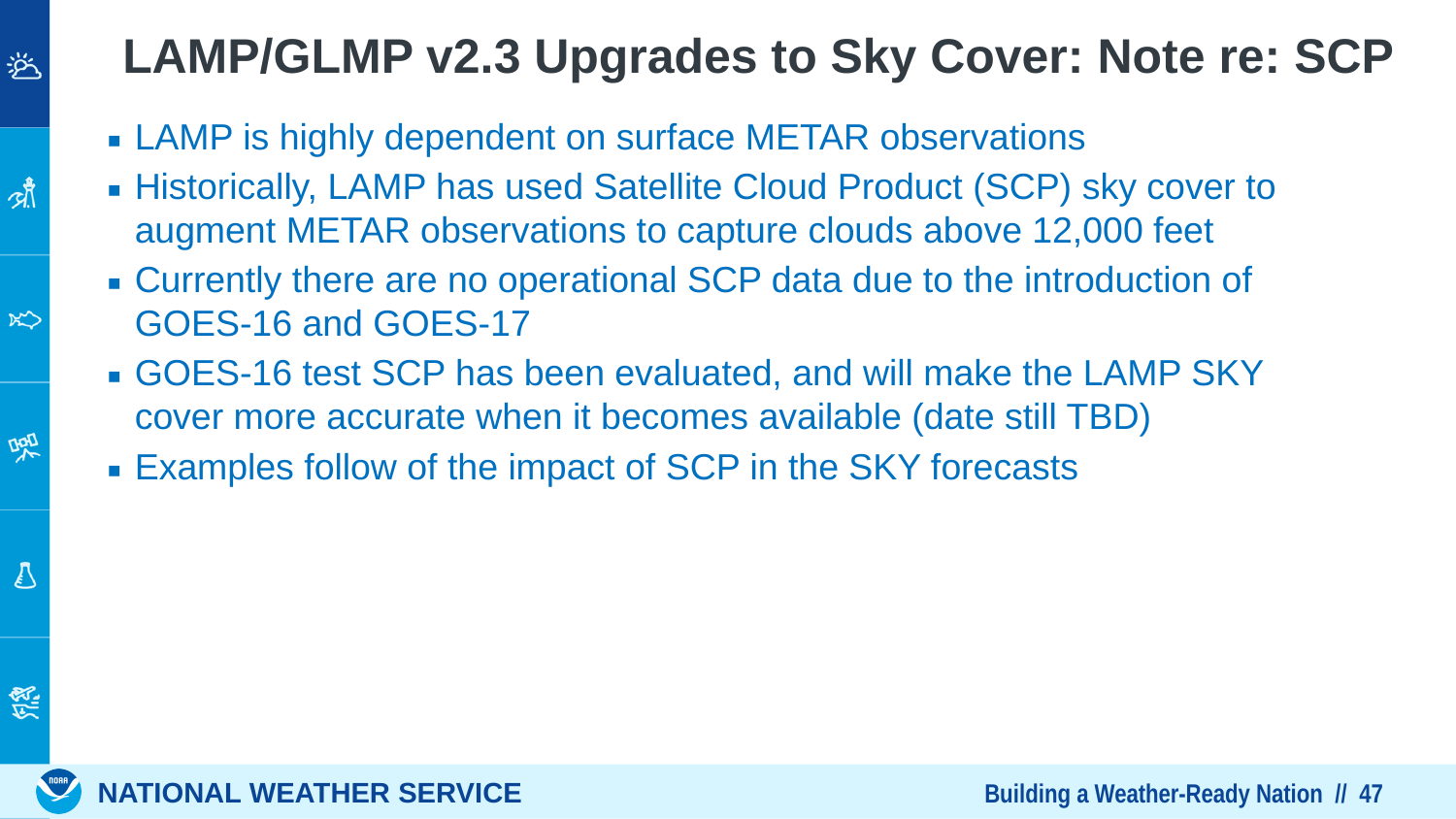

# LAMP/GLMP v2.3 Upgrades to Sky Cover: Note re: SCP
LAMP is highly dependent on surface METAR observations
Historically, LAMP has used Satellite Cloud Product (SCP) sky cover to augment METAR observations to capture clouds above 12,000 feet
Currently there are no operational SCP data due to the introduction of GOES-16 and GOES-17
GOES-16 test SCP has been evaluated, and will make the LAMP SKY cover more accurate when it becomes available (date still TBD)
Examples follow of the impact of SCP in the SKY forecasts